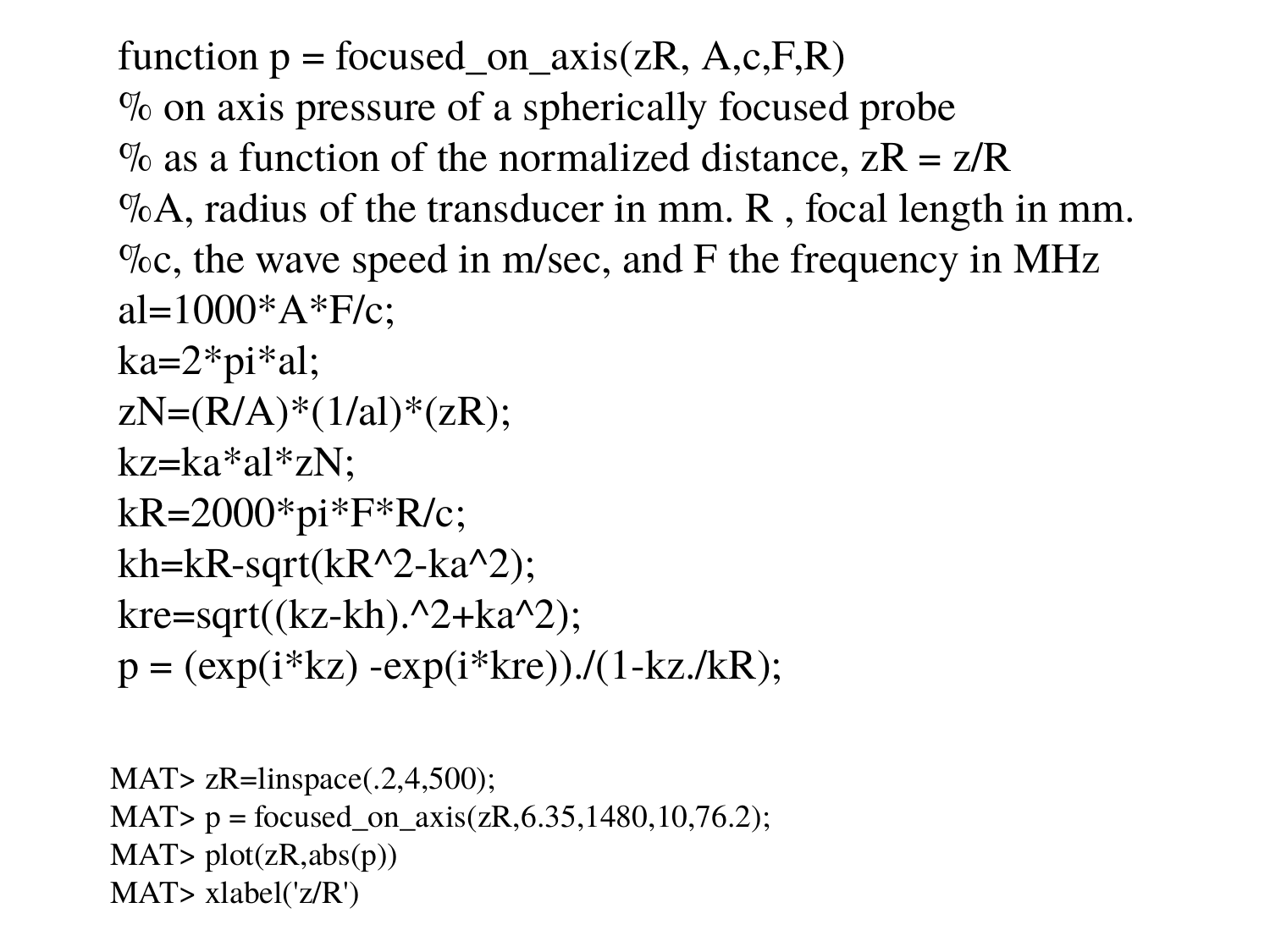

function p = focused_on_axis(zR, A,c,F,R)
% on axis pressure of a spherically focused probe
% as a function of the normalized distance, zR = z/R
%A, radius of the transducer in mm. R , focal length in mm.
%c, the wave speed in m/sec, and F the frequency in MHz
al=1000*A*F/c;
ka=2*pi*al;
zN=(R/A)*(1/al)*(zR);
kz=ka*al*zN;
kR=2000*pi*F*R/c;
kh=kR-sqrt(kR^2-ka^2);
kre=sqrt((kz-kh).^2+ka^2);
p = (exp(i*kz) -exp(i*kre))./(1-kz./kR);
MAT> zR=linspace(.2,4,500);
MAT> p = focused_on_axis(zR,6.35,1480,10,76.2);
MAT> plot(zR,abs(p))
MAT> xlabel('z/R')